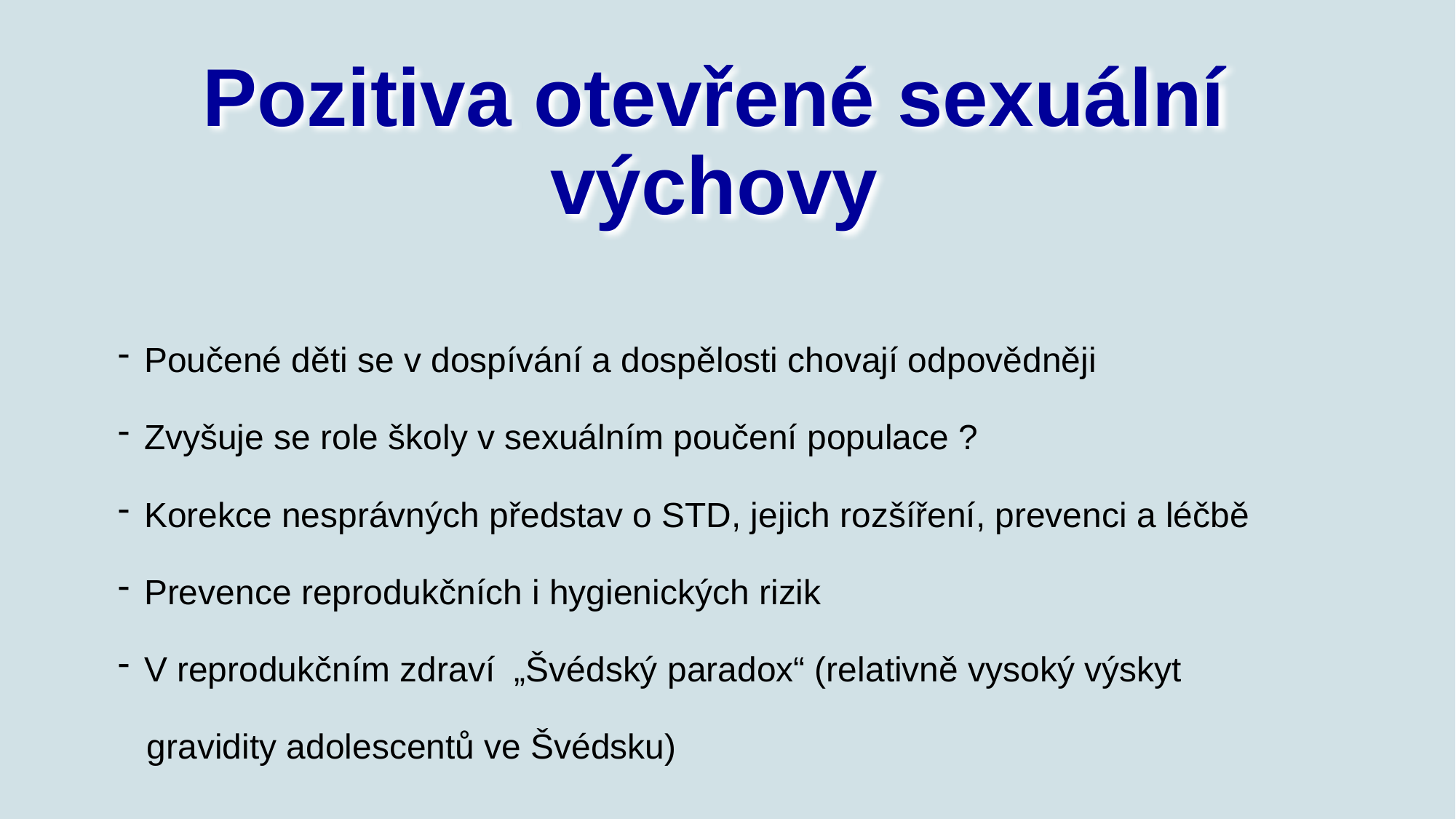

# Pozitiva otevřené sexuální výchovy

Poučené děti se v dospívání a dospělosti chovají odpovědněji
Zvyšuje se role školy v sexuálním poučení populace ?
Korekce nesprávných představ o STD, jejich rozšíření, prevenci a léčbě
Prevence reprodukčních i hygienických rizik
V reprodukčním zdraví  „Švédský paradox“ (relativně vysoký výskyt
   gravidity adolescentů ve Švédsku)